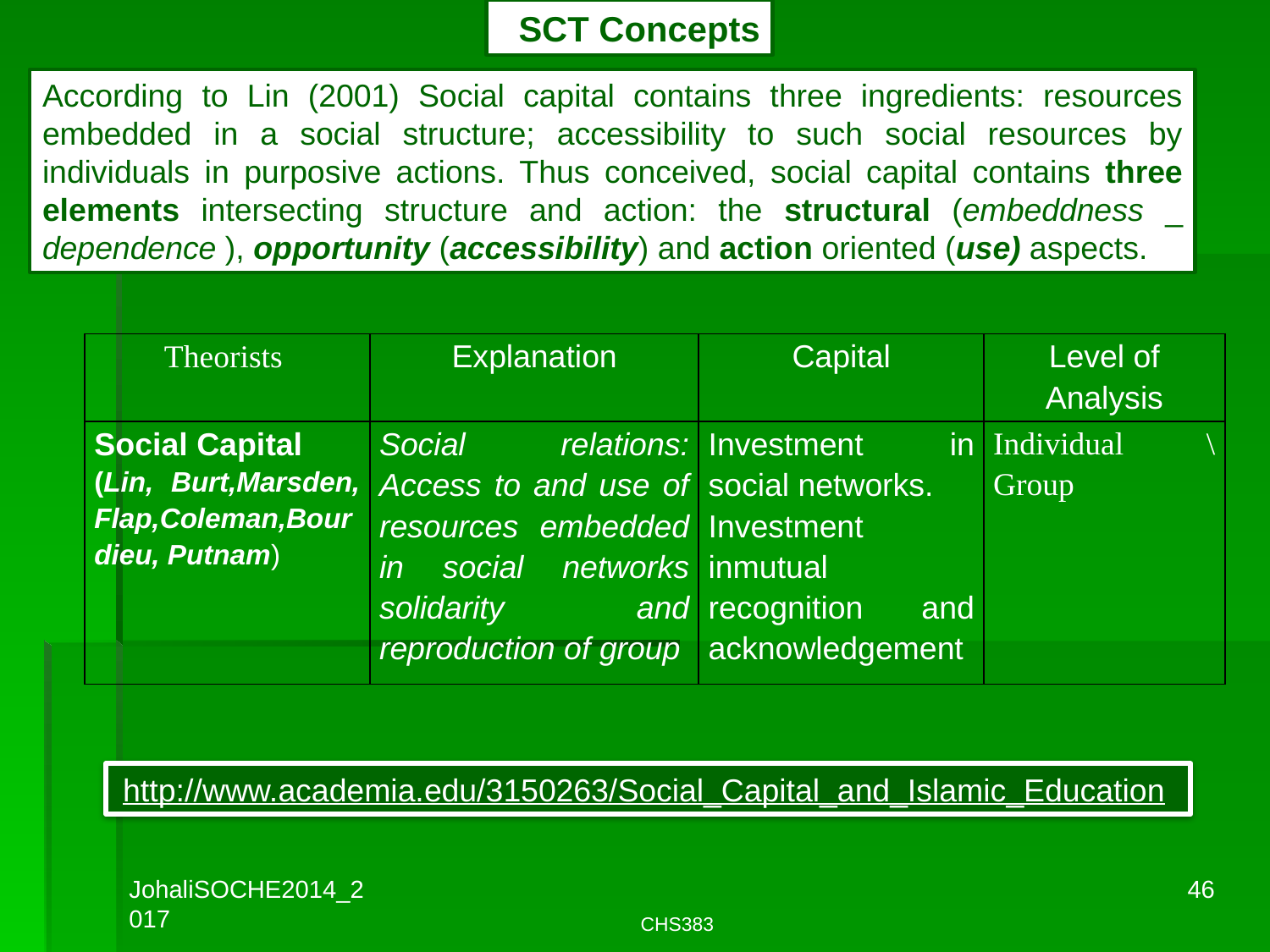

SCT Concepts
According to Lin (2001) Social capital contains three ingredients: resources embedded in a social structure; accessibility to such social resources by individuals in purposive actions. Thus conceived, social capital contains three elements intersecting structure and action: the structural (embeddness _ dependence ), opportunity (accessibility) and action oriented (use) aspects.
| Theorists | Explanation | Capital | Level of Analysis |
| --- | --- | --- | --- |
| Social Capital (Lin, Burt,Marsden, Flap,Coleman,Bourdieu, Putnam) | Social relations: Access to and use of resources embedded in social networks solidarity and reproduction of group | Investment in social networks. Investment inmutual recognition and acknowledgement | Individual \ Group |
http://www.academia.edu/3150263/Social_Capital_and_Islamic_Education
JohaliSOCHE2014_2017
46
CHS383